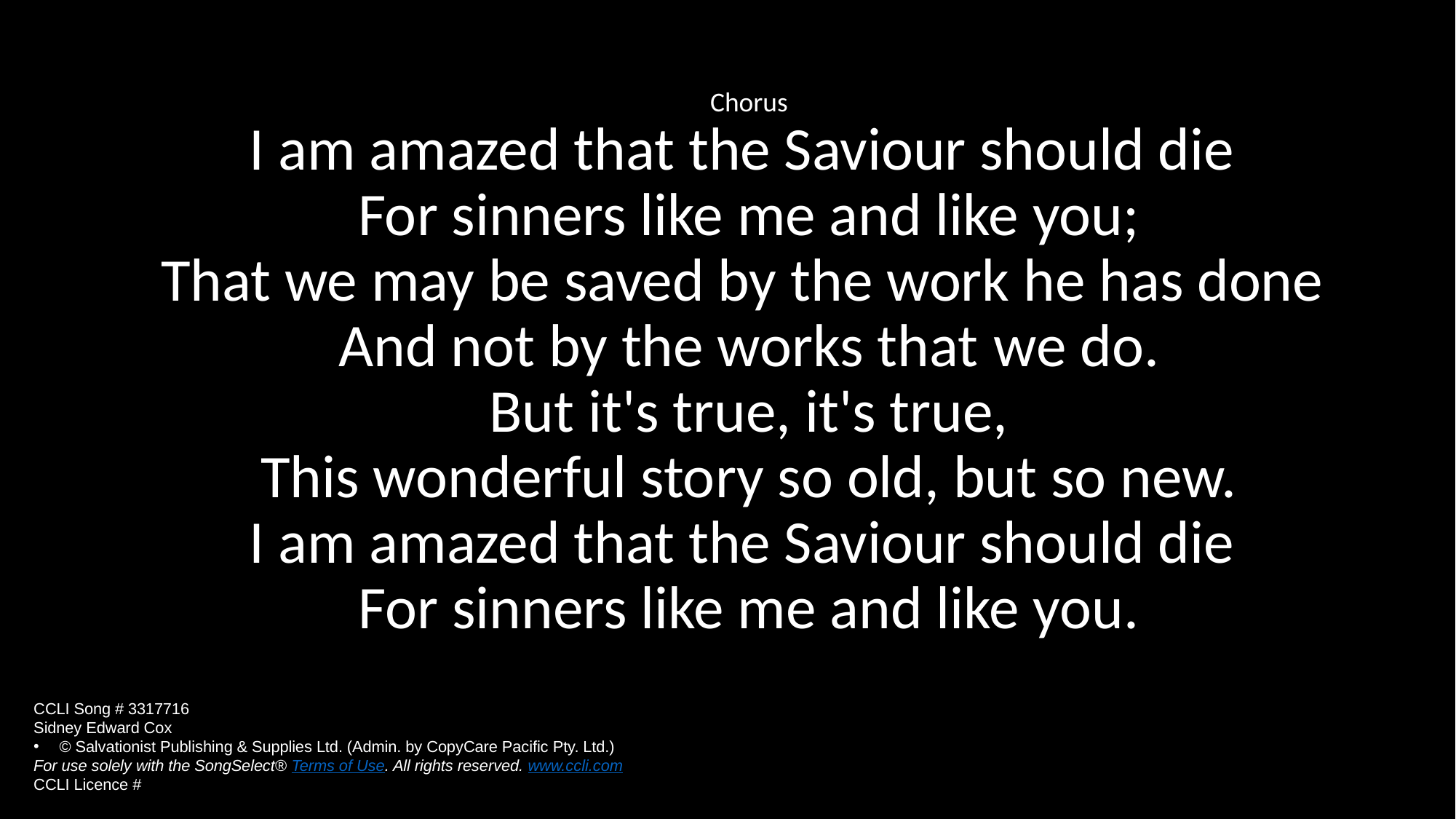

Chorus
I am amazed that the Saviour should die
For sinners like me and like you;
That we may be saved by the work he has done
And not by the works that 	we do.
But it's true, it's true,
This wonderful story so old, but so new.
I am amazed that the Saviour should die
For sinners like me and like you.

CCLI Song # 3317716
Sidney Edward Cox
© Salvationist Publishing & Supplies Ltd. (Admin. by CopyCare Pacific Pty. Ltd.)
For use solely with the SongSelect® Terms of Use. All rights reserved. www.ccli.com
CCLI Licence #